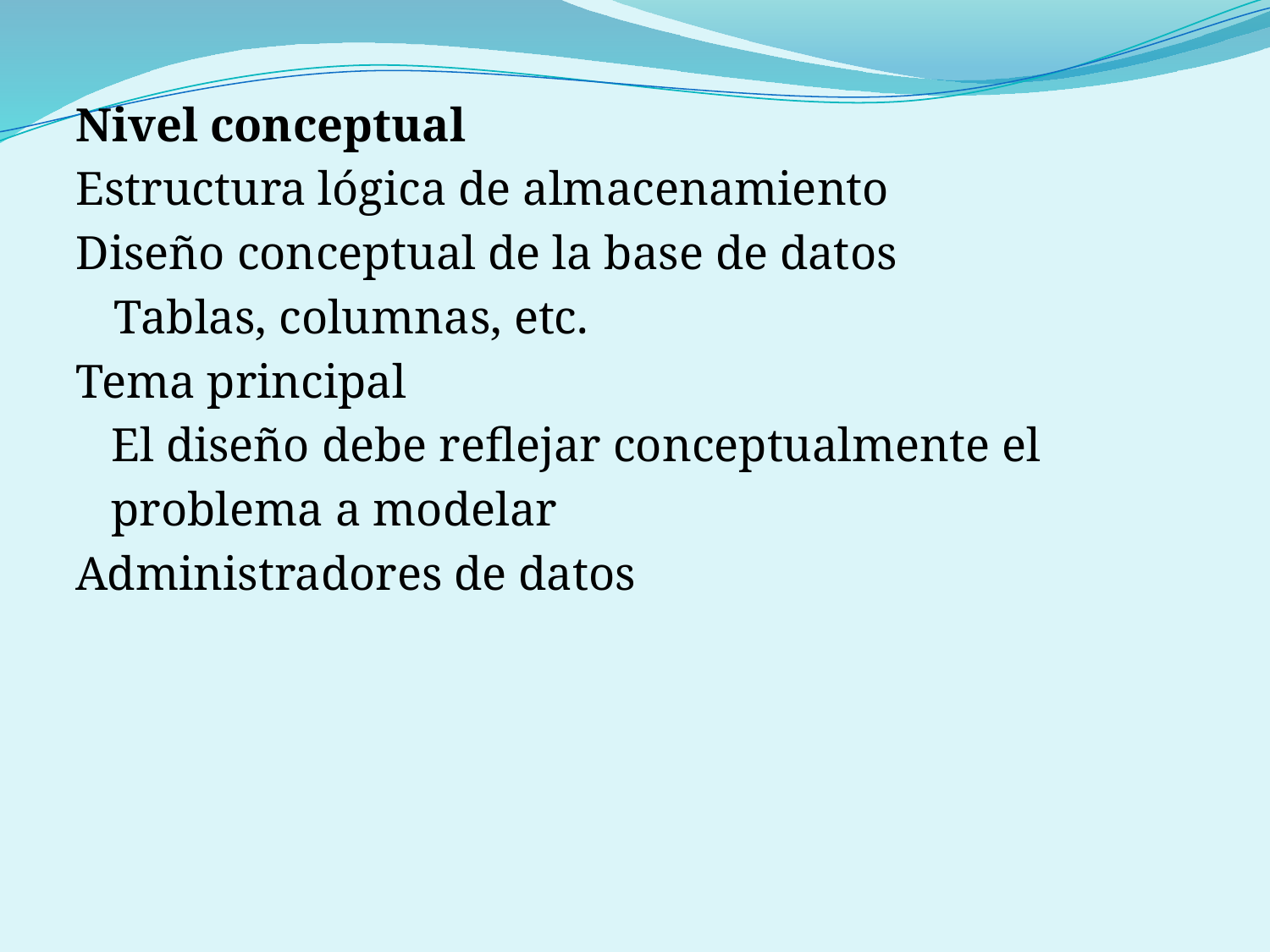

Nivel conceptual
Estructura lógica de almacenamiento
Diseño conceptual de la base de datos
	Tablas, columnas, etc.
Tema principal
   El diseño debe reflejar conceptualmente el
   problema a modelar
Administradores de datos
#